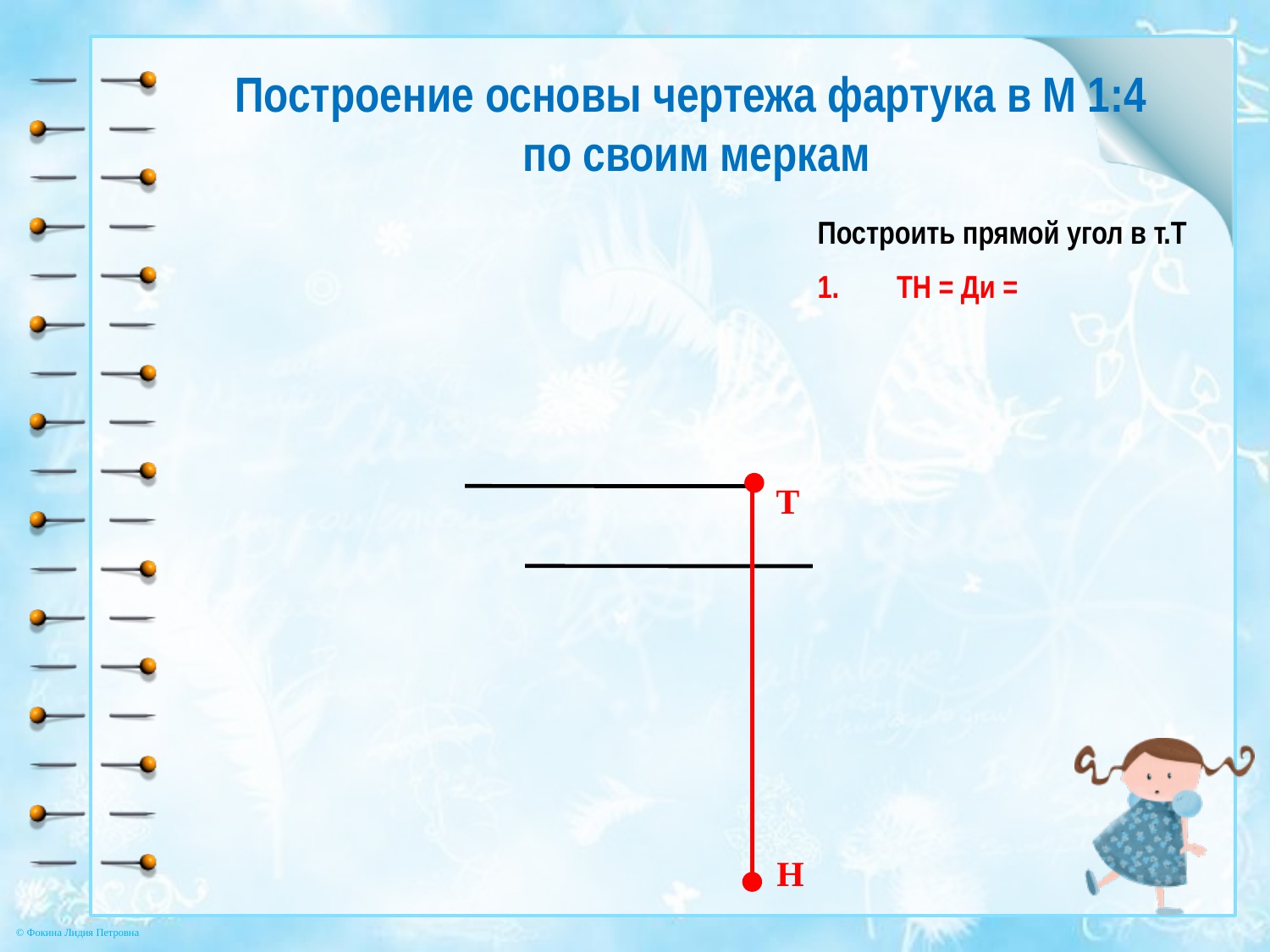

# Построение основы чертежа фартука в М 1:4 по своим меркам
Построить прямой угол в т.Т
1.        ТН = Ди =

Т
Н